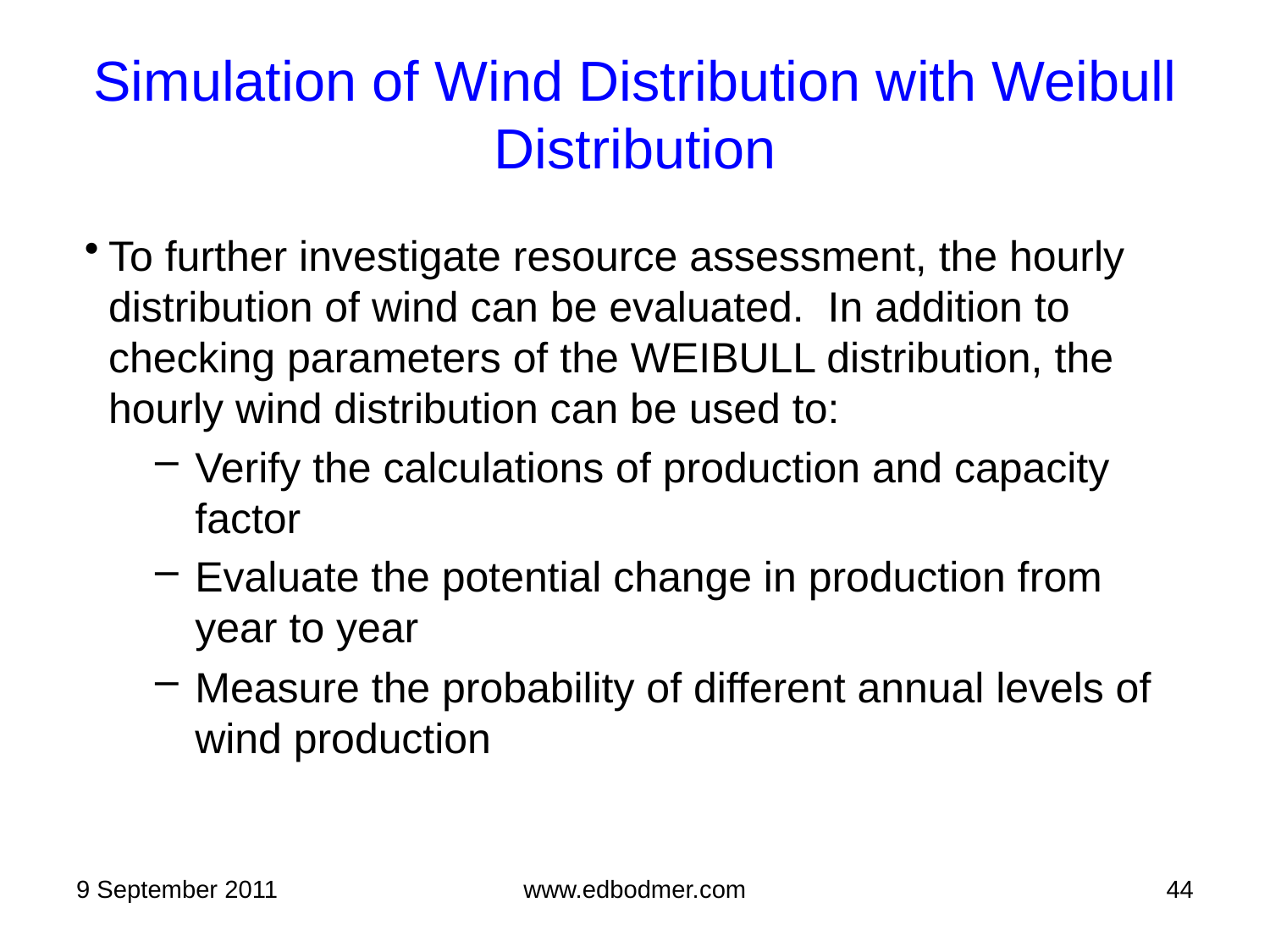

Simulation of Wind Distribution with Weibull Distribution
To further investigate resource assessment, the hourly distribution of wind can be evaluated.  In addition to checking parameters of the WEIBULL distribution, the hourly wind distribution can be used to:
Verify the calculations of production and capacity factor
Evaluate the potential change in production from year to year
Measure the probability of different annual levels of wind production
9 September 2011
www.edbodmer.com
44